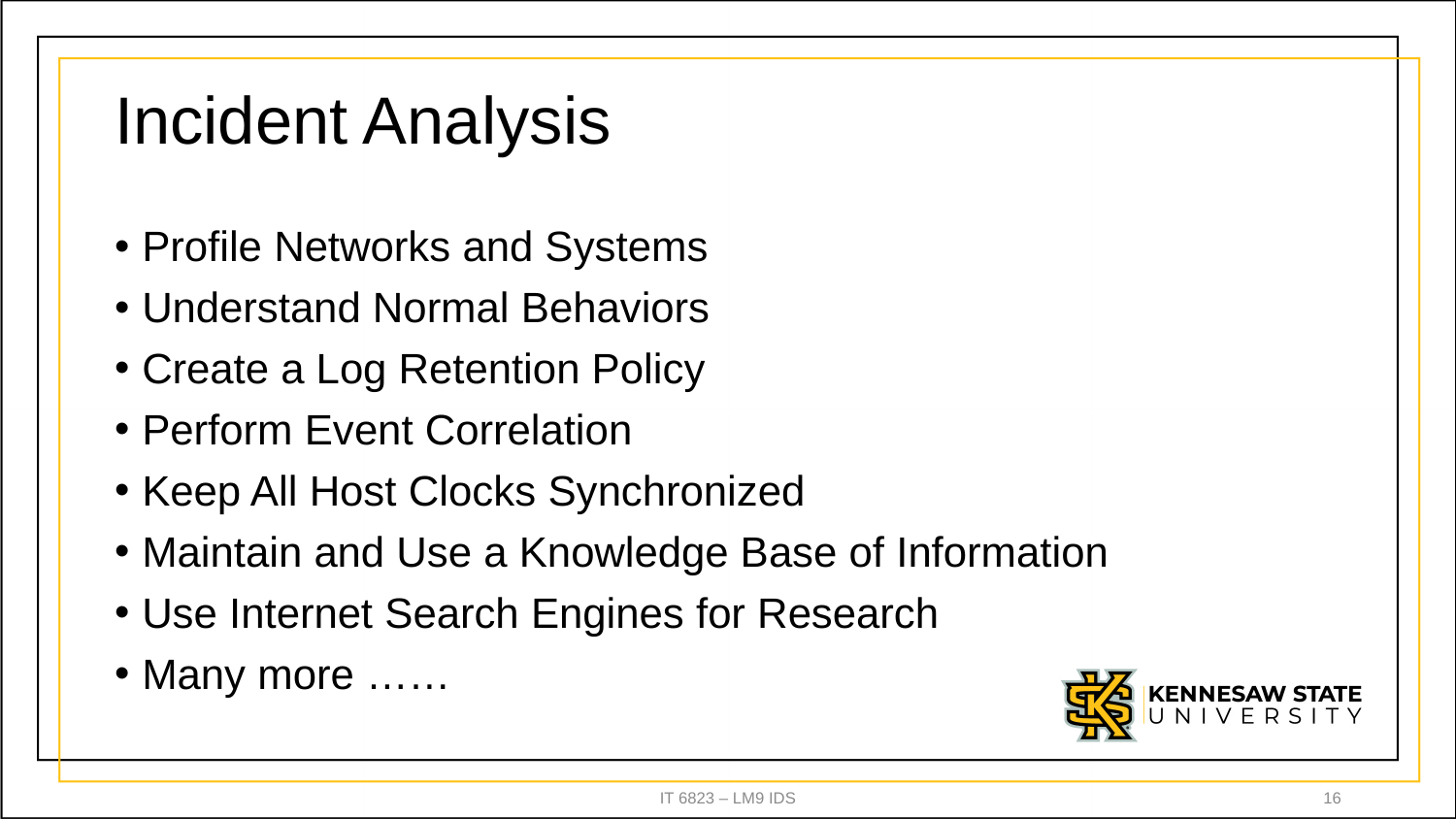

# Incident Analysis
Profile Networks and Systems
Understand Normal Behaviors
Create a Log Retention Policy
Perform Event Correlation
Keep All Host Clocks Synchronized
Maintain and Use a Knowledge Base of Information
Use Internet Search Engines for Research
Many more ……
IT 6823 – LM9 IDS
16